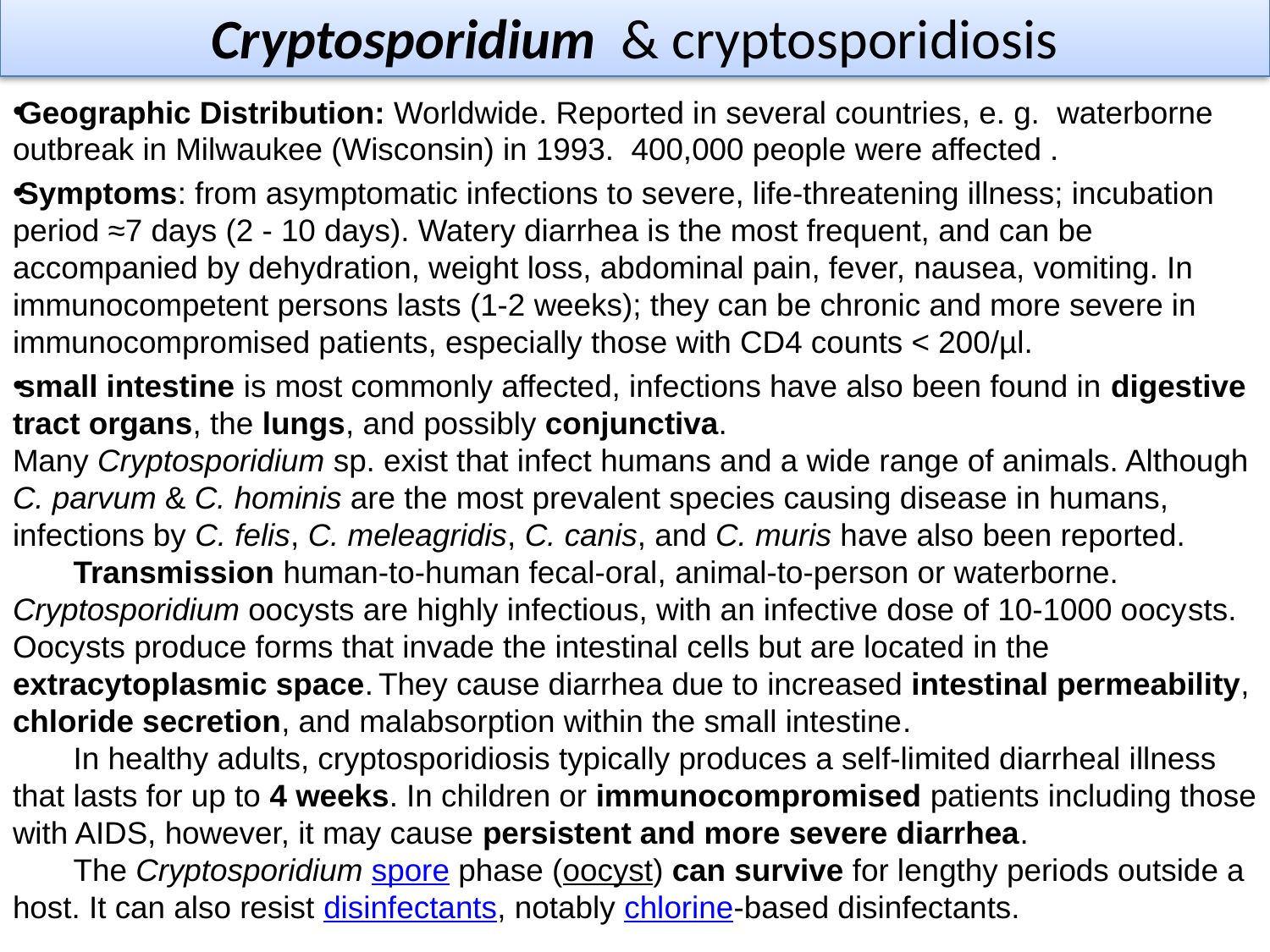

# Cryptosporidium  & cryptosporidiosis
Geographic Distribution: Worldwide. Reported in several countries, e. g.  waterborne outbreak in Milwaukee (Wisconsin) in 1993.  400,000 people were affected .
Symptoms: from asymptomatic infections to severe, life-threatening illness; incubation period ≈7 days (2 - 10 days). Watery diarrhea is the most frequent, and can be accompanied by dehydration, weight loss, abdominal pain, fever, nausea, vomiting. In immunocompetent persons lasts (1-2 weeks); they can be chronic and more severe in immunocompromised patients, especially those with CD4 counts < 200/µl.
small intestine is most commonly affected, infections have also been found in digestive tract organs, the lungs, and possibly conjunctiva.
Many Cryptosporidium sp. exist that infect humans and a wide range of animals. Although C. parvum & C. hominis are the most prevalent species causing disease in humans, infections by C. felis, C. meleagridis, C. canis, and C. muris have also been reported.
       Transmission human-to-human fecal-oral, animal-to-person or waterborne.
Cryptosporidium oocysts are highly infectious, with an infective dose of 10-1000 oocysts. Oocysts produce forms that invade the intestinal cells but are located in the extracytoplasmic space. They cause diarrhea due to increased intestinal permeability, chloride secretion, and malabsorption within the small intestine.
       In healthy adults, cryptosporidiosis typically produces a self-limited diarrheal illness that lasts for up to 4 weeks. In children or immunocompromised patients including those with AIDS, however, it may cause persistent and more severe diarrhea.
       The Cryptosporidium spore phase (oocyst) can survive for lengthy periods outside a host. It can also resist disinfectants, notably chlorine-based disinfectants.